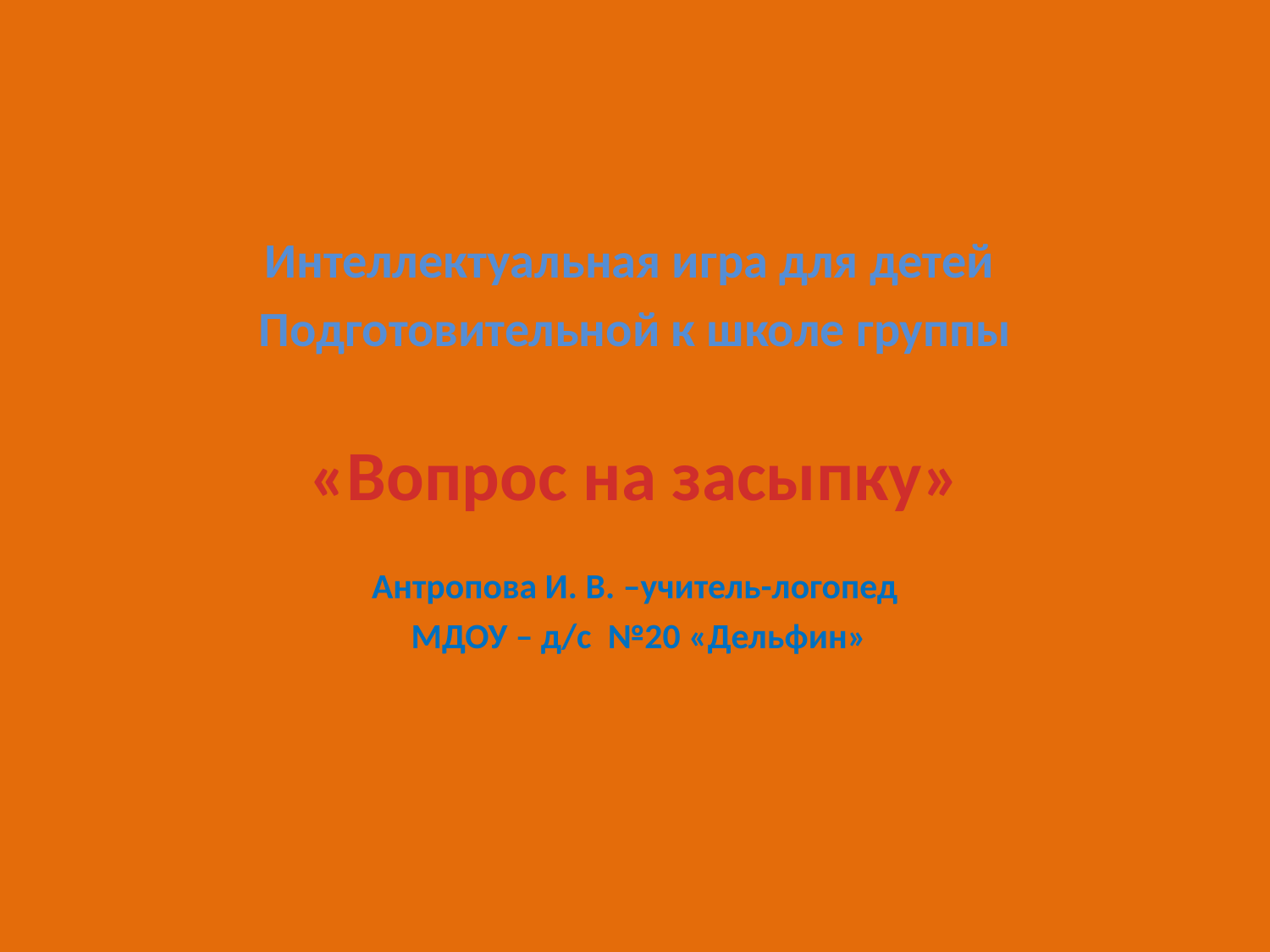

#
Интеллектуальная игра для детей
Подготовительной к школе группы
«Вопрос на засыпку»
Антропова И. В. –учитель-логопед
 МДОУ – д/с  №20 «Дельфин»